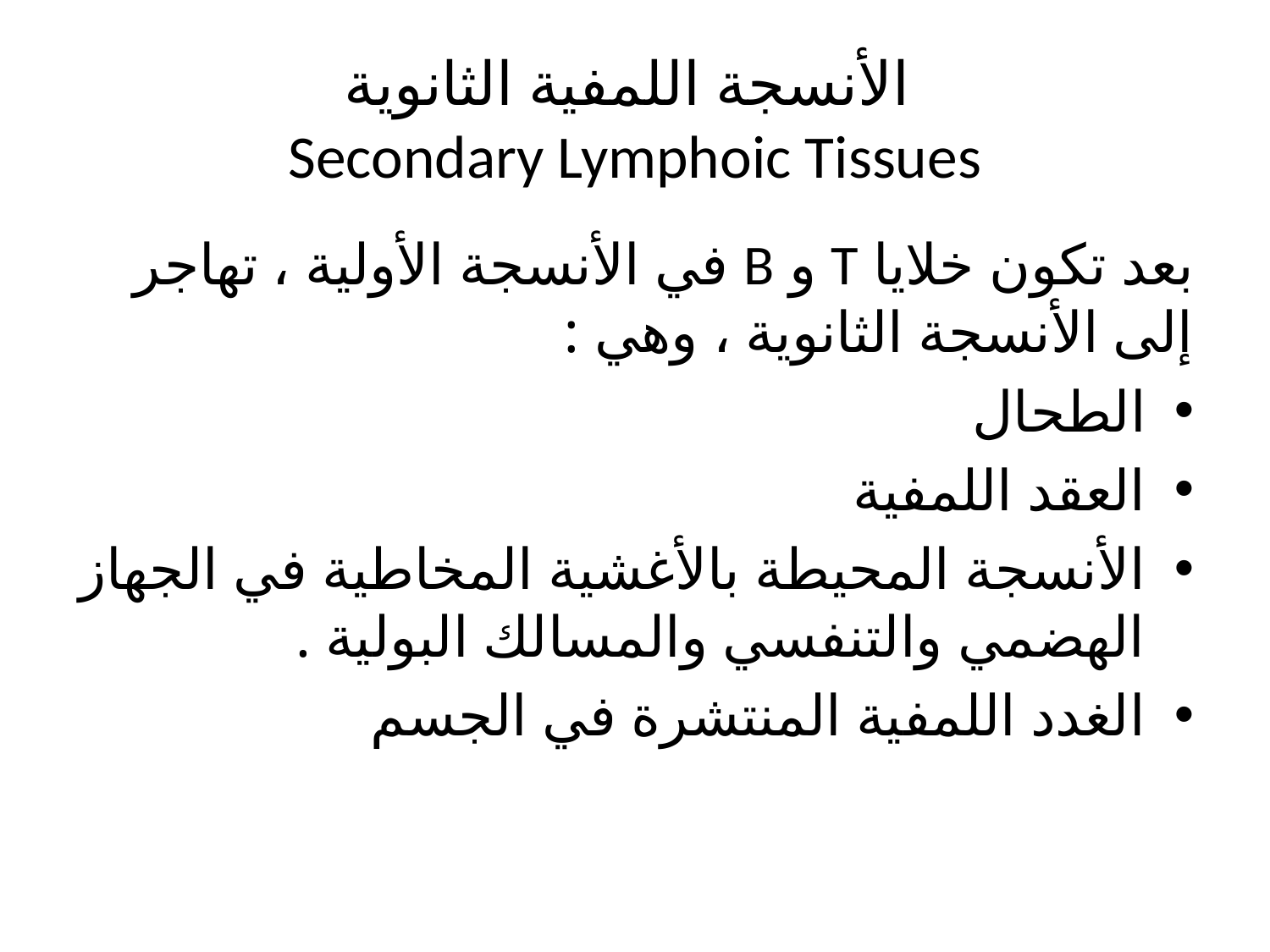

# الأنسجة اللمفية الثانوية Secondary Lymphoic Tissues
بعد تكون خلايا T و B في الأنسجة الأولية ، تهاجر إلى الأنسجة الثانوية ، وهي :
الطحال
العقد اللمفية
الأنسجة المحيطة بالأغشية المخاطية في الجهاز الهضمي والتنفسي والمسالك البولية .
الغدد اللمفية المنتشرة في الجسم